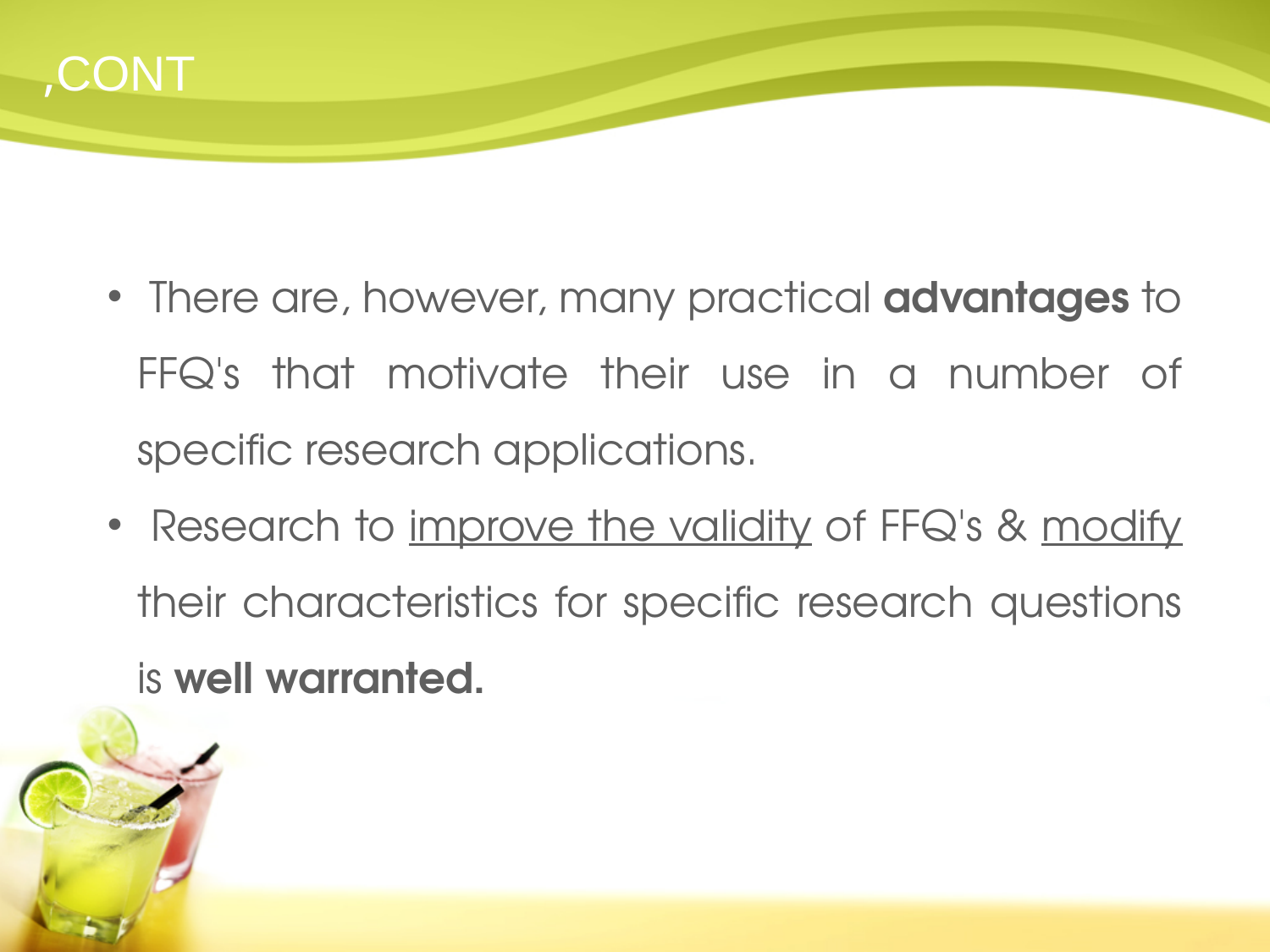

# CONT,
 There are, however, many practical advantages to FFQ's that motivate their use in a number of specific research applications.
 Research to improve the validity of FFQ's & modify their characteristics for specific research questions is well warranted.